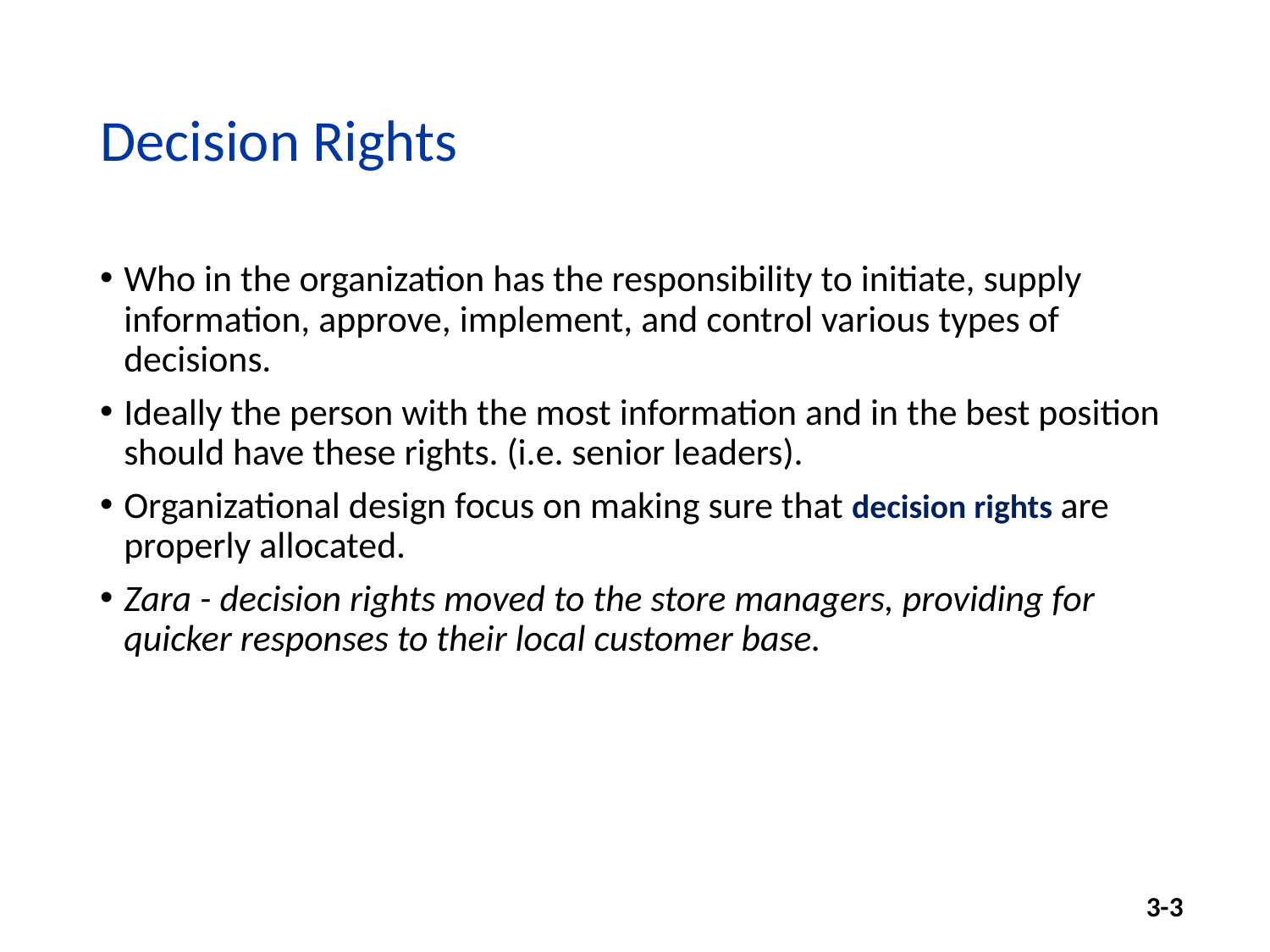

# Decision Rights
Who in the organization has the responsibility to initiate, supply information, approve, implement, and control various types of decisions.
Ideally the person with the most information and in the best position should have these rights. (i.e. senior leaders).
Organizational design focus on making sure that decision rights are properly allocated.
Zara - decision rights moved to the store managers, providing for quicker responses to their local customer base.